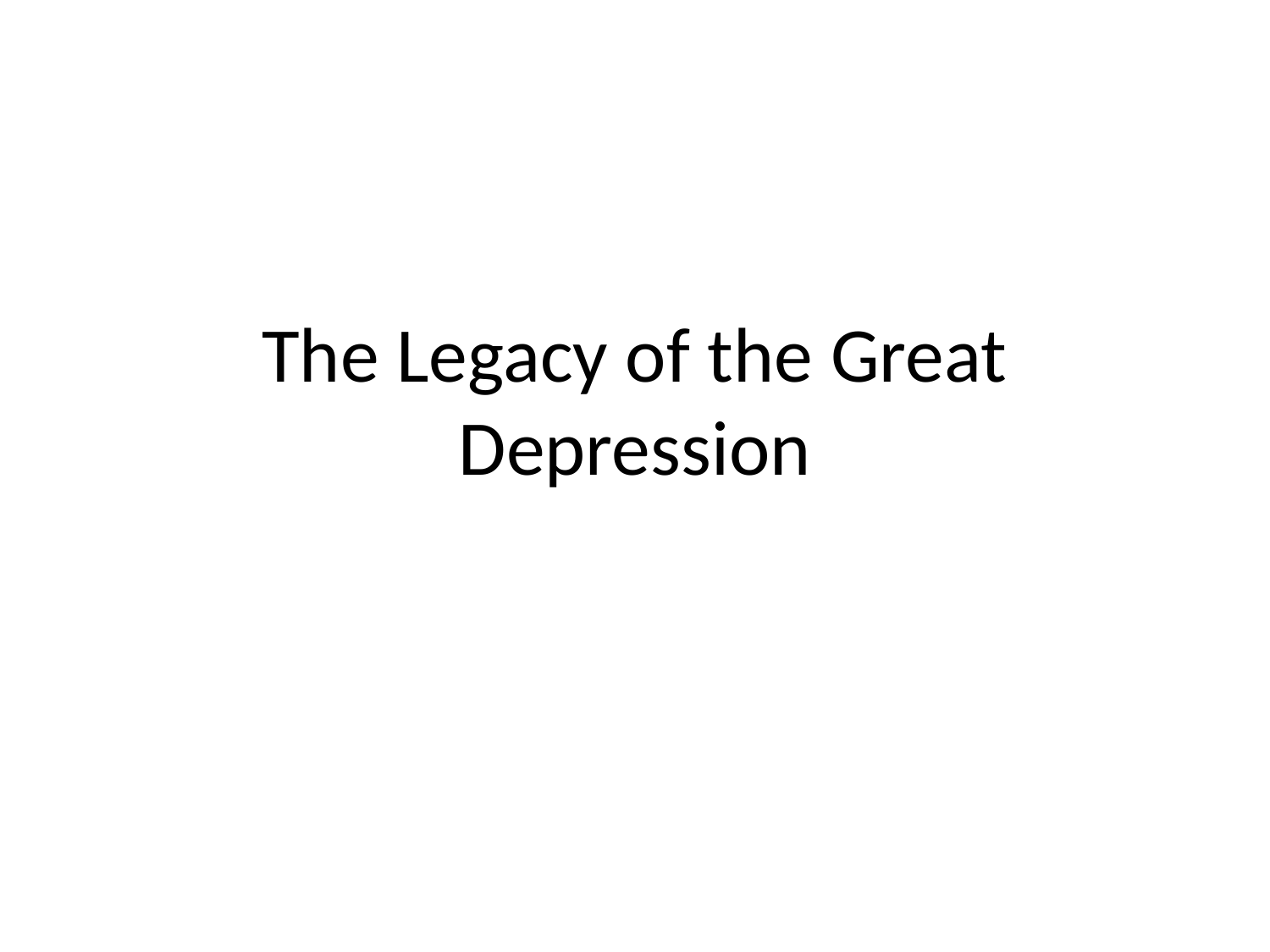

# The Legacy of the Great Depression